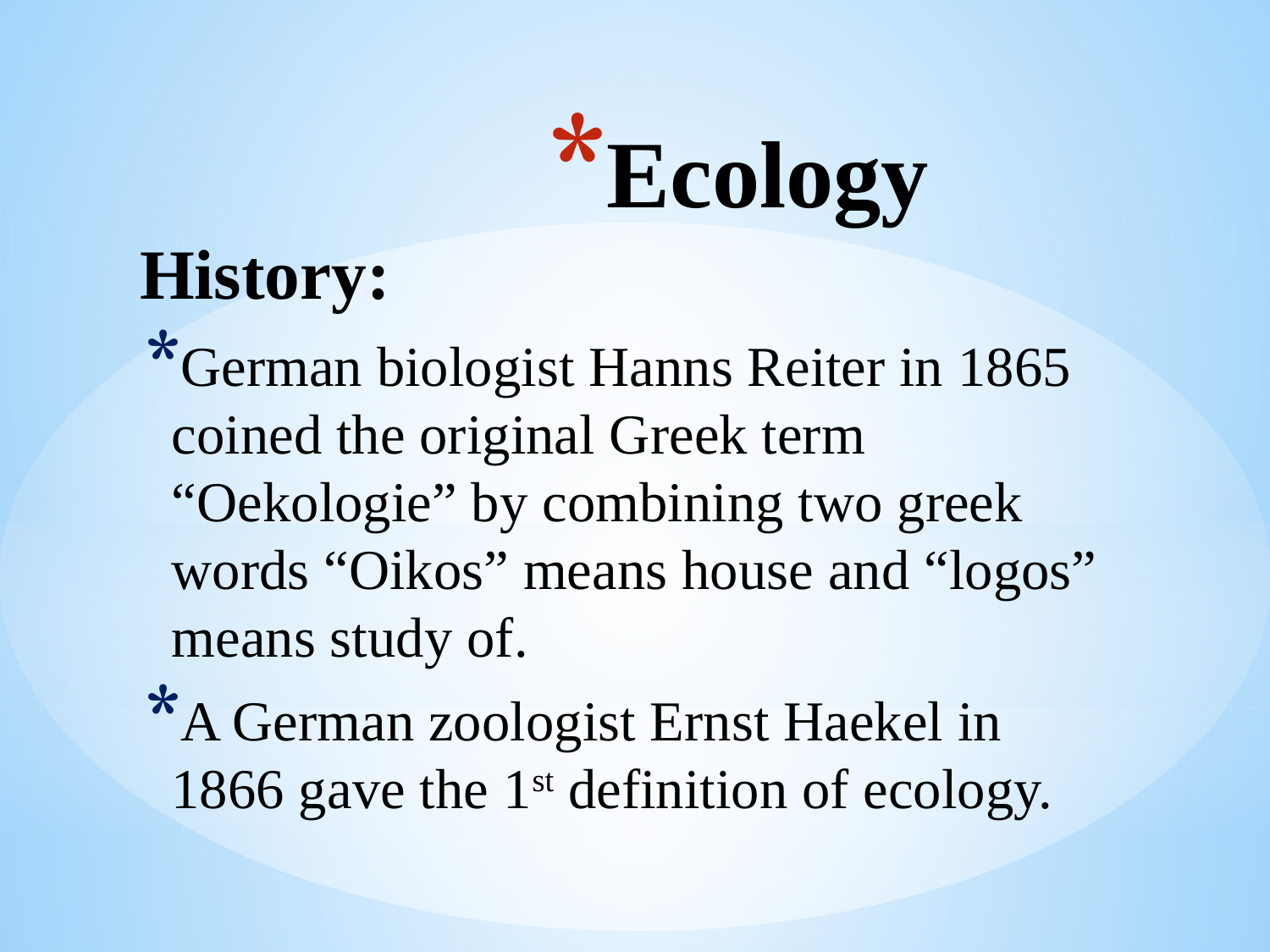

# Ecology
History:
German biologist Hanns Reiter in 1865 coined the original Greek term “Oekologie” by combining two greek words “Oikos” means house and “logos” means study of.
A German zoologist Ernst Haekel in 1866 gave the 1st definition of ecology.